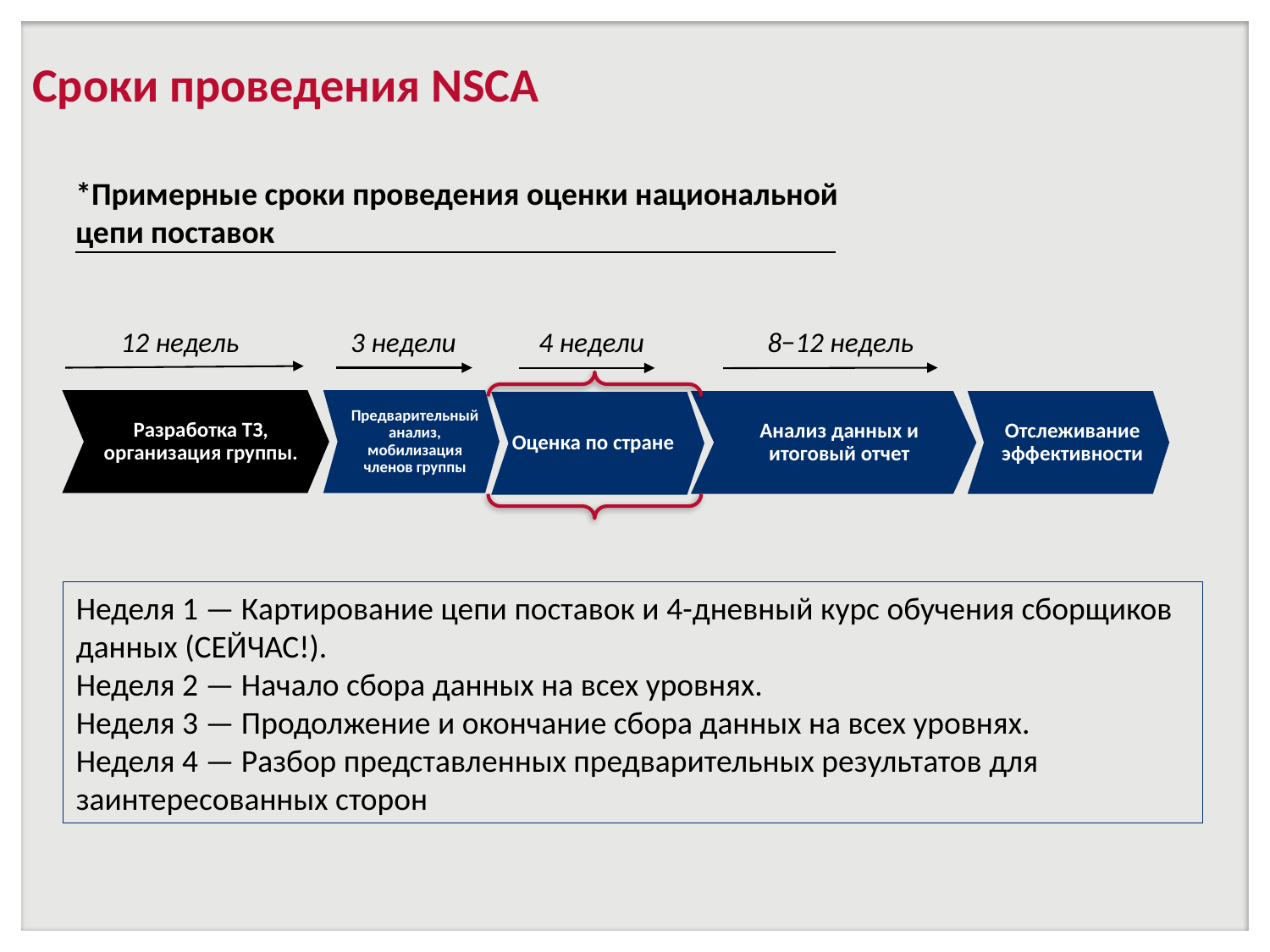

# Сроки проведения NSCA
*Примерные сроки проведения оценки национальной цепи поставок
12 недель
3 недели
4 недели
8−12 недель

Разработка ТЗ, организация группы.

Предварительный анализ, мобилизация членов группы

Анализ данных и итоговый отчет

Отслеживание эффективности

Оценка по стране
Неделя 1 — Картирование цепи поставок и 4-дневный курс обучения сборщиков данных (СЕЙЧАС!).
Неделя 2 — Начало сбора данных на всех уровнях.
Неделя 3 — Продолжение и окончание сбора данных на всех уровнях.
Неделя 4 — Разбор представленных предварительных результатов для заинтересованных сторон